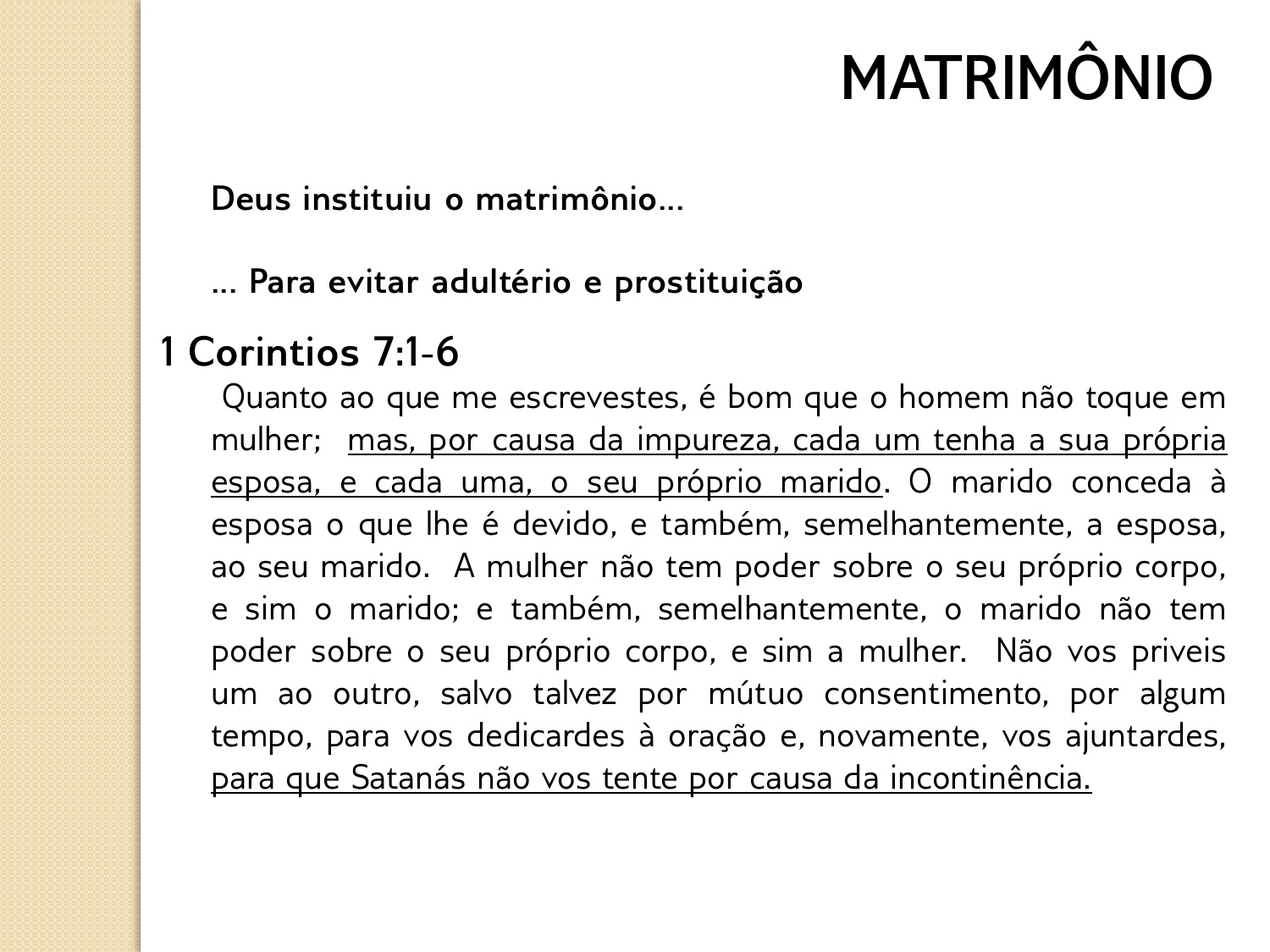

MATRIMÔNIO
Deus instituiu o matrimônio...
... Para evitar adultério e prostituição
1 Corintios 7:1-6
 Quanto ao que me escrevestes, é bom que o homem não toque em mulher;  mas, por causa da impureza, cada um tenha a sua própria esposa, e cada uma, o seu próprio marido. O marido conceda à esposa o que lhe é devido, e também, semelhantemente, a esposa, ao seu marido.  A mulher não tem poder sobre o seu próprio corpo, e sim o marido; e também, semelhantemente, o marido não tem poder sobre o seu próprio corpo, e sim a mulher.  Não vos priveis um ao outro, salvo talvez por mútuo consentimento, por algum tempo, para vos dedicardes à oração e, novamente, vos ajuntardes, para que Satanás não vos tente por causa da incontinência.